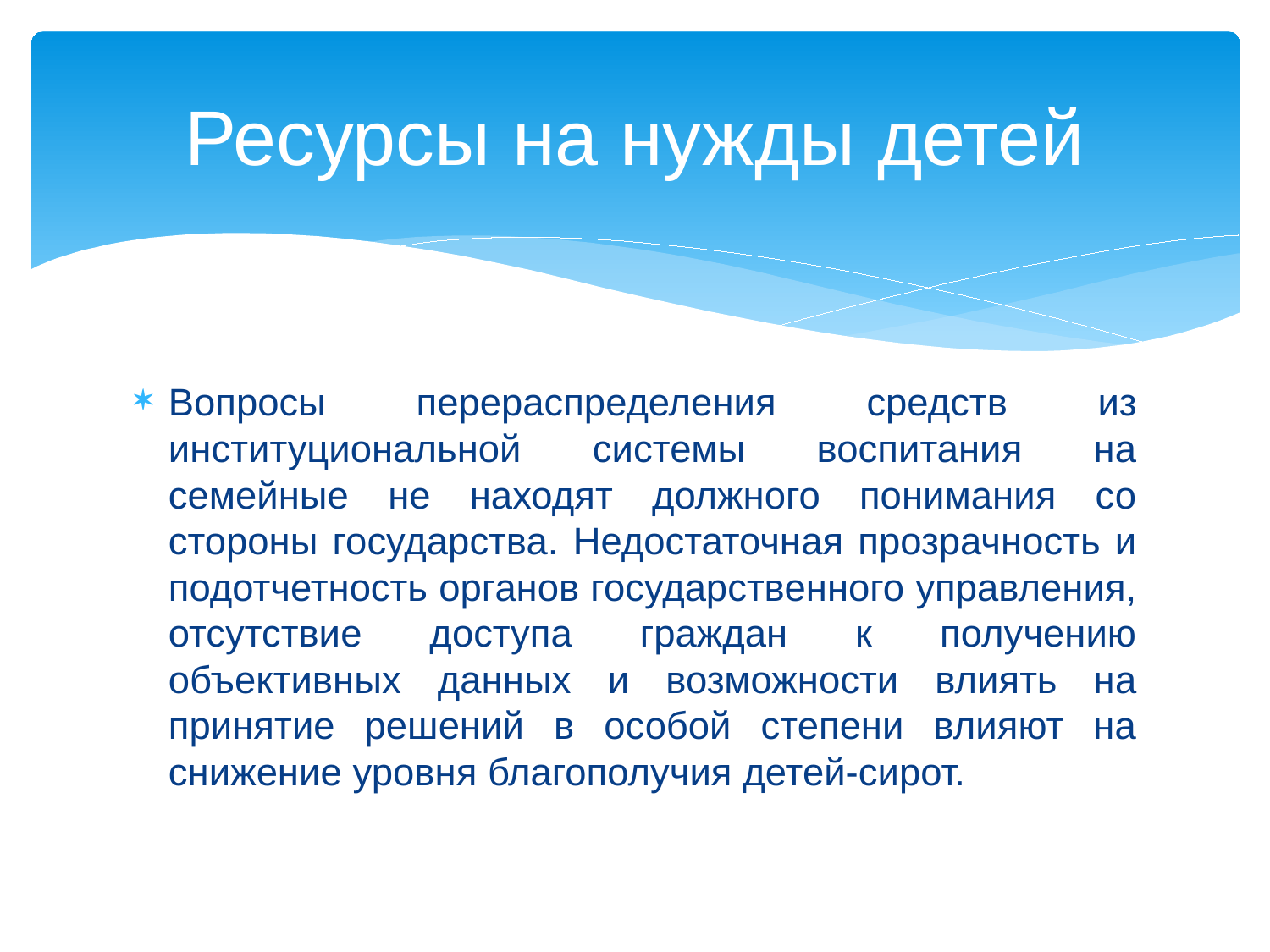

# Ресурсы на нужды детей
Вопросы перераспределения средств из институциональной системы воспитания на семейные не находят должного понимания со стороны государства. Недостаточная прозрачность и подотчетность органов государственного управления, отсутствие доступа граждан к получению объективных данных и возможности влиять на принятие решений в особой степени влияют на снижение уровня благополучия детей-сирот.